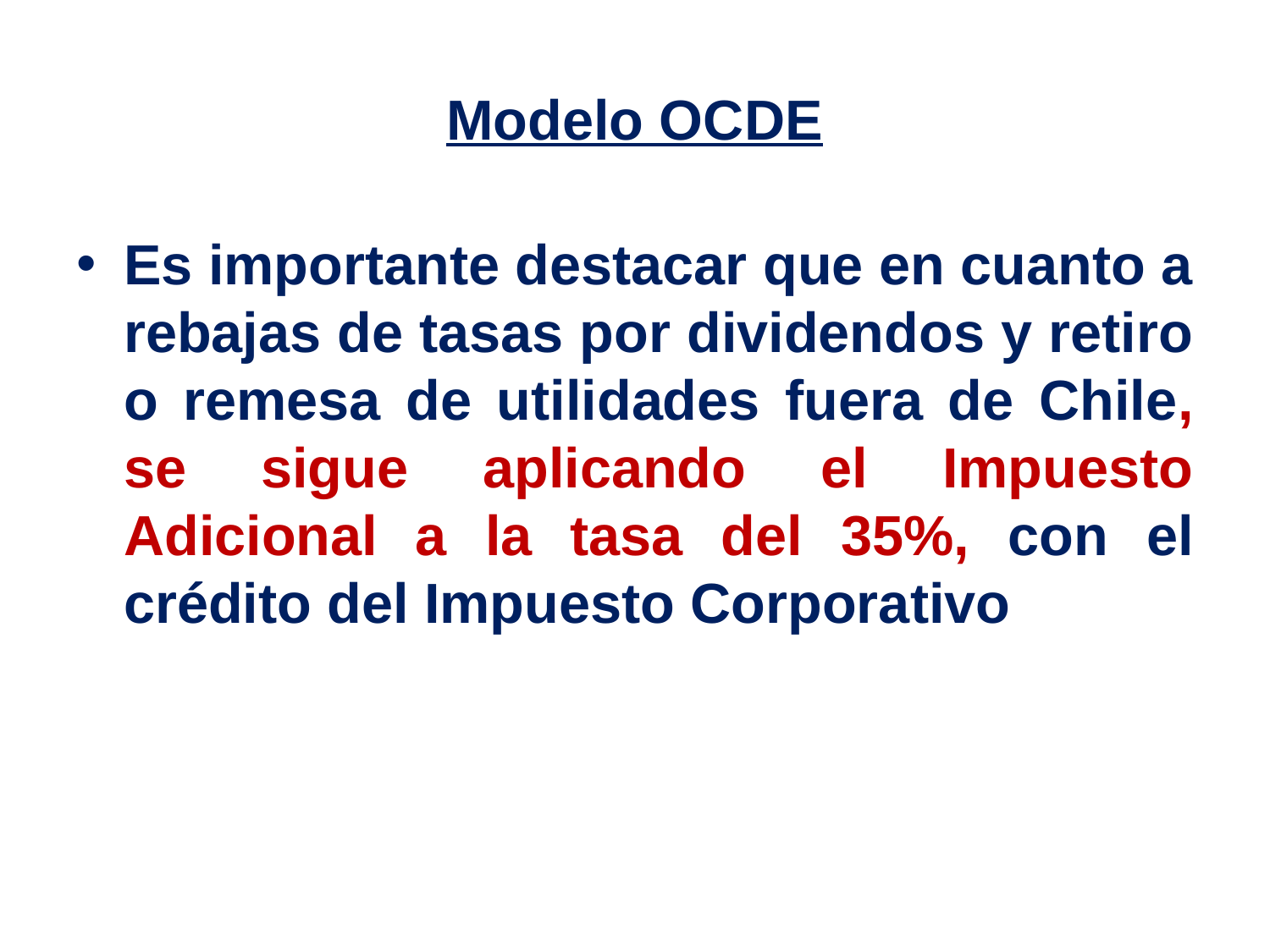

# Modelo OCDE
Es importante destacar que en cuanto a rebajas de tasas por dividendos y retiro o remesa de utilidades fuera de Chile, se sigue aplicando el Impuesto Adicional a la tasa del 35%, con el crédito del Impuesto Corporativo